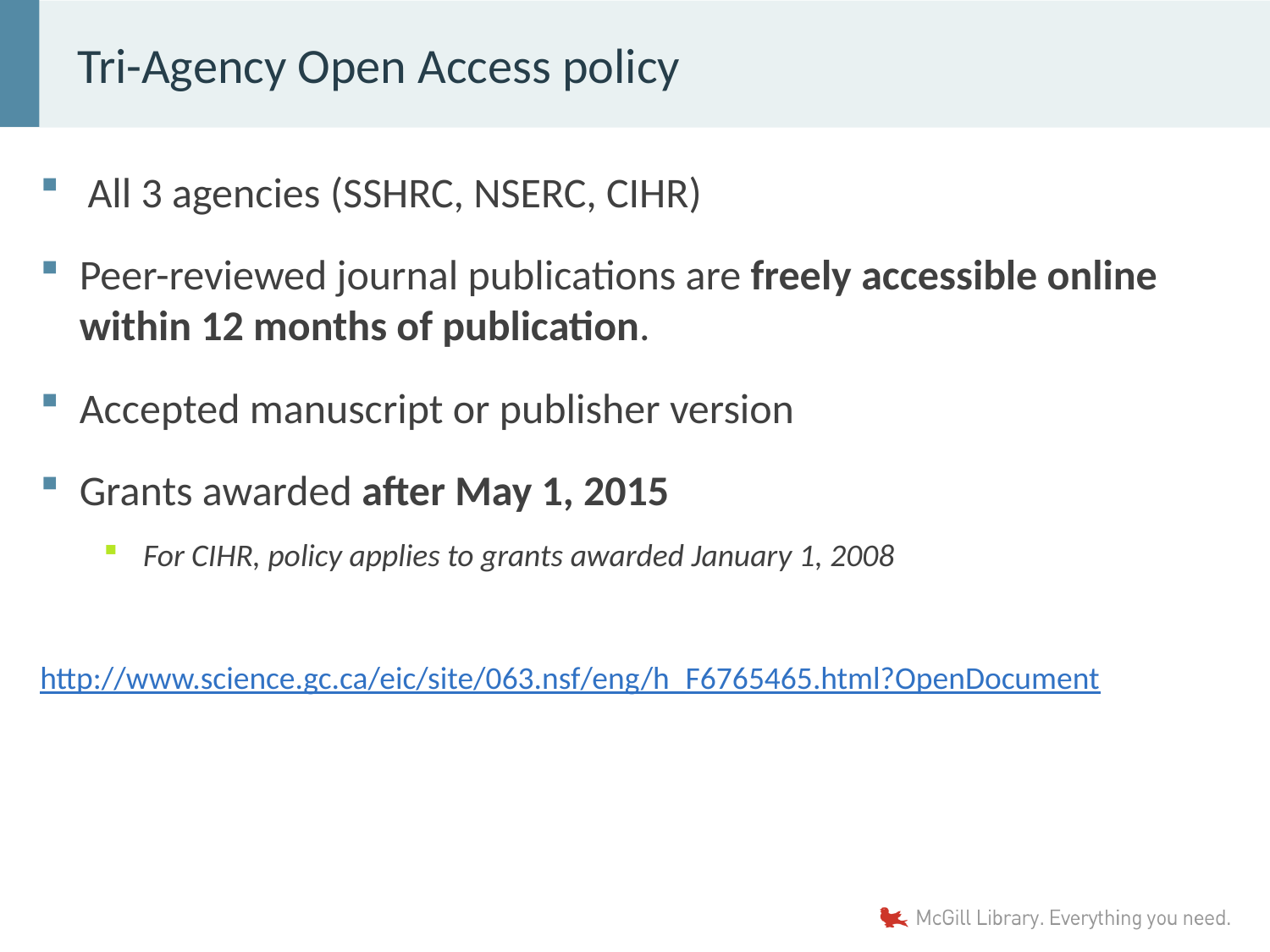

# Tri-Agency Open Access policy
All 3 agencies (SSHRC, NSERC, CIHR)
Peer-reviewed journal publications are freely accessible online within 12 months of publication.
Accepted manuscript or publisher version
Grants awarded after May 1, 2015
For CIHR, policy applies to grants awarded January 1, 2008

http://www.science.gc.ca/eic/site/063.nsf/eng/h_F6765465.html?OpenDocument